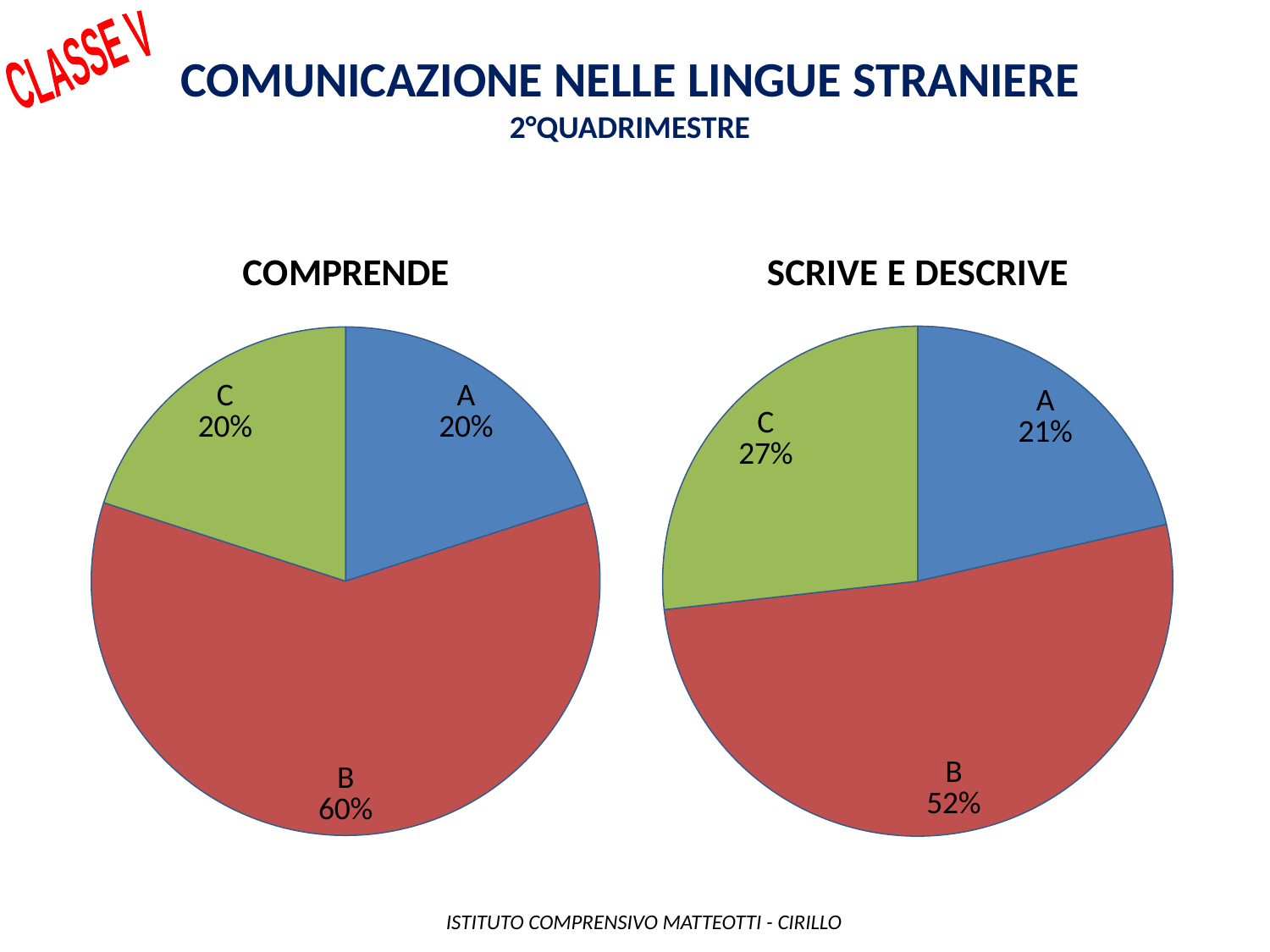

CLASSE V
Comunicazione nelle lingue straniere
2°QUADRIMESTRE

### Chart: COMPRENDE

| Category |  |
|---|---|
| A | 11.0 |
| B | 33.0 |
| C | 11.0 |
| D | 0.0 |

### Chart: SCRIVE E DESCRIVE

| Category |  |
|---|---|
| A | 12.0 |
| B | 29.0 |
| C | 15.0 |
| D | 0.0 |
 ISTITUTO COMPRENSIVO MATTEOTTI - CIRILLO